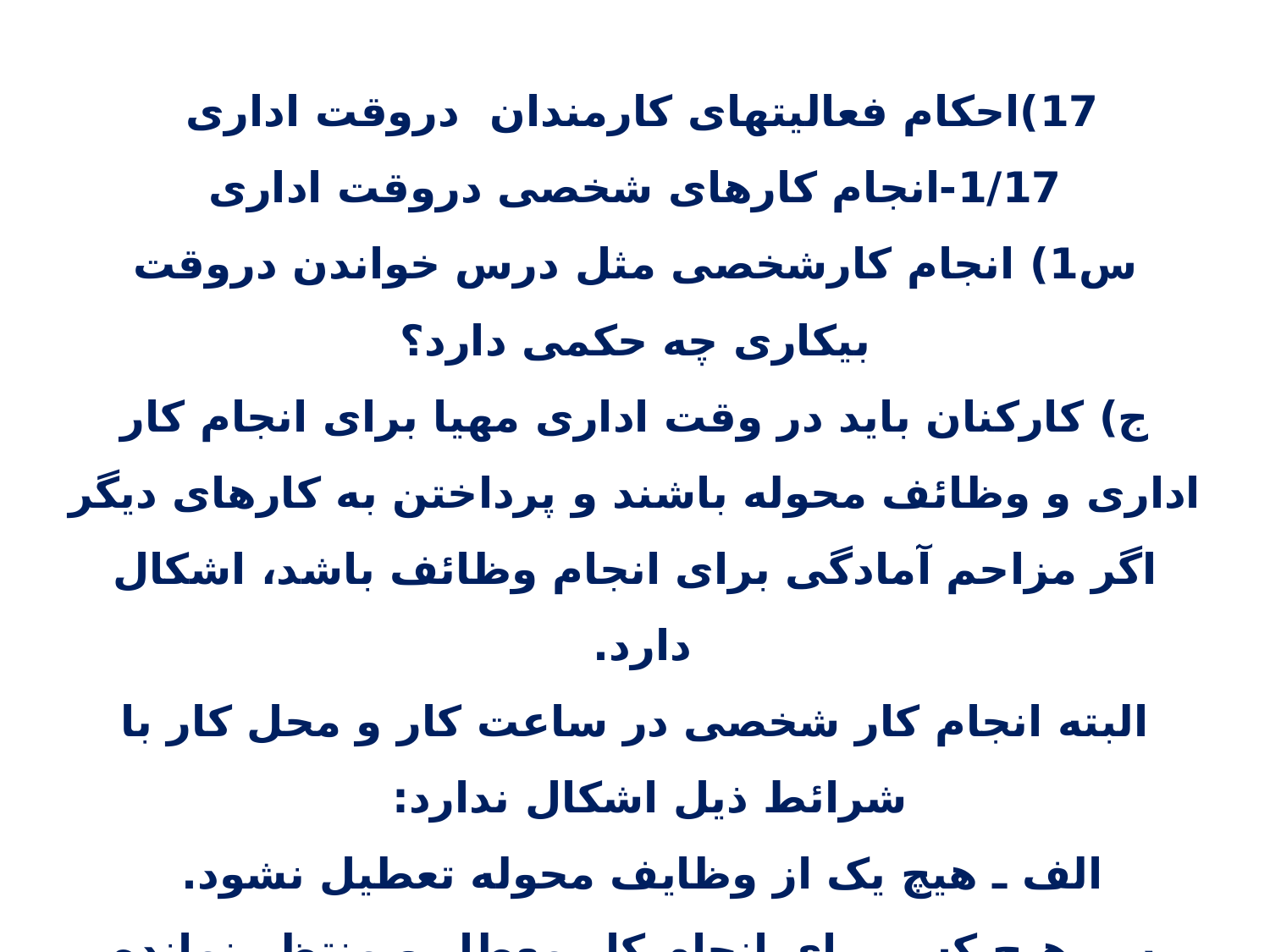

17)احکام فعالیتهای کارمندان  دروقت اداری
1/17-انجام کارهای شخصی دروقت اداری
س1) انجام کارشخصی مثل درس خواندن دروقت بیکاری چه حکمی دارد؟
ج) کارکنان باید در وقت اداری مهیا برای انجام کار اداری و وظائف محوله باشند و پرداختن به کارهای دیگر اگر مزاحم آمادگی برای انجام وظائف باشد، اشکال دارد.
البته انجام کار شخصی در ساعت کار و محل کار با شرائط ذیل اشکال ندارد:
الف ـ هیچ یک از وظایف محوله تعطیل نشود.
ب ـ هیچ کس برای انجام کار معطل و منتظر نمانده باشد.
پ ـ به آمادگی شخص برای انجام کار لطمه وارد نکند.
ت ـ از امکانات بیت المال استفاده نکند.
ث ـ از محل کار بدون مرخصی و هماهنگی خارج نشود
(اجوبه،س1397.)
7